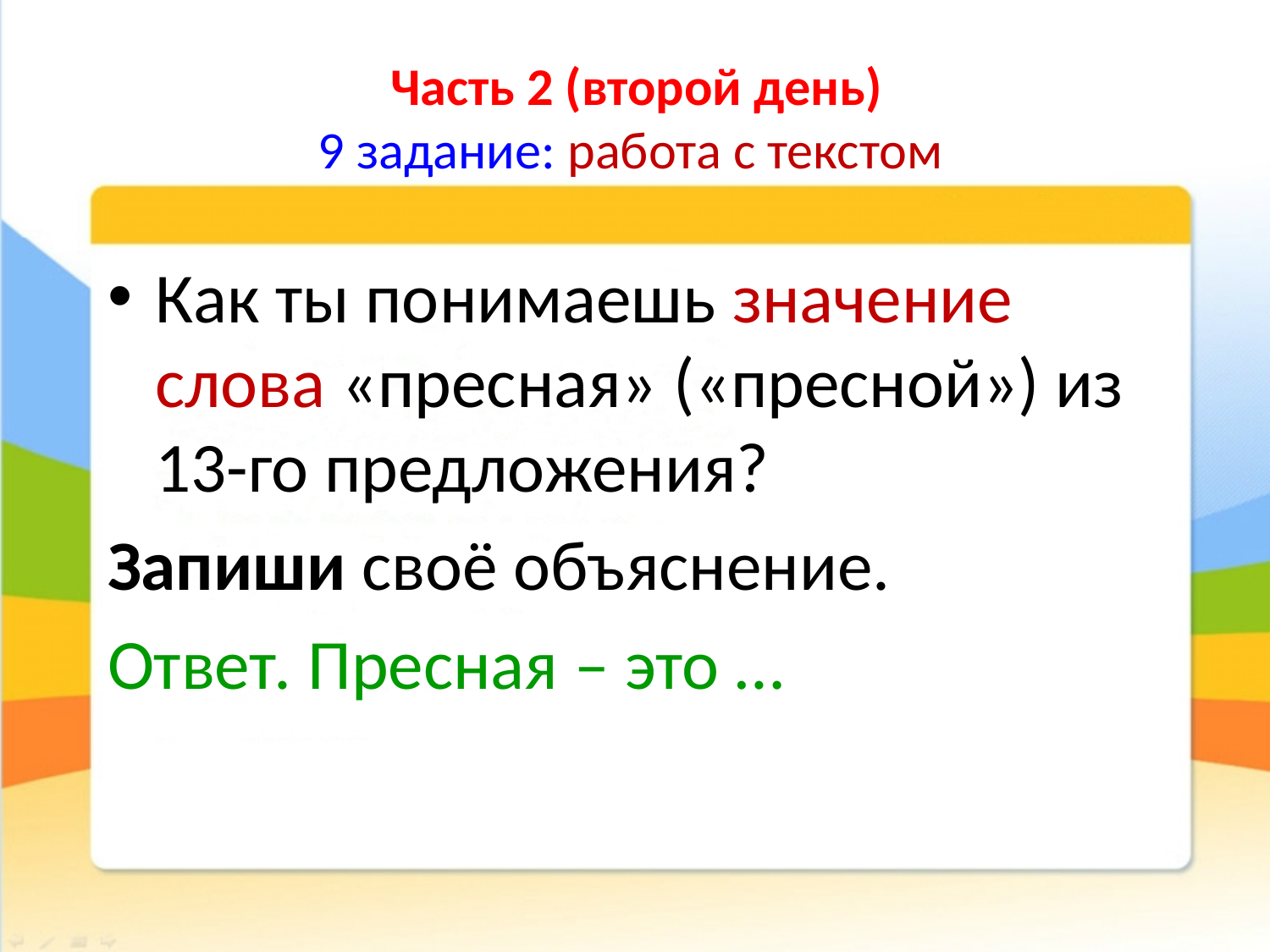

# Часть 2 (второй день) 9 задание: работа с текстом
Как ты понимаешь значение слова «пресная» («пресной») из 13-го предложения?
Запиши своё объяснение.
Ответ. Пресная – это …